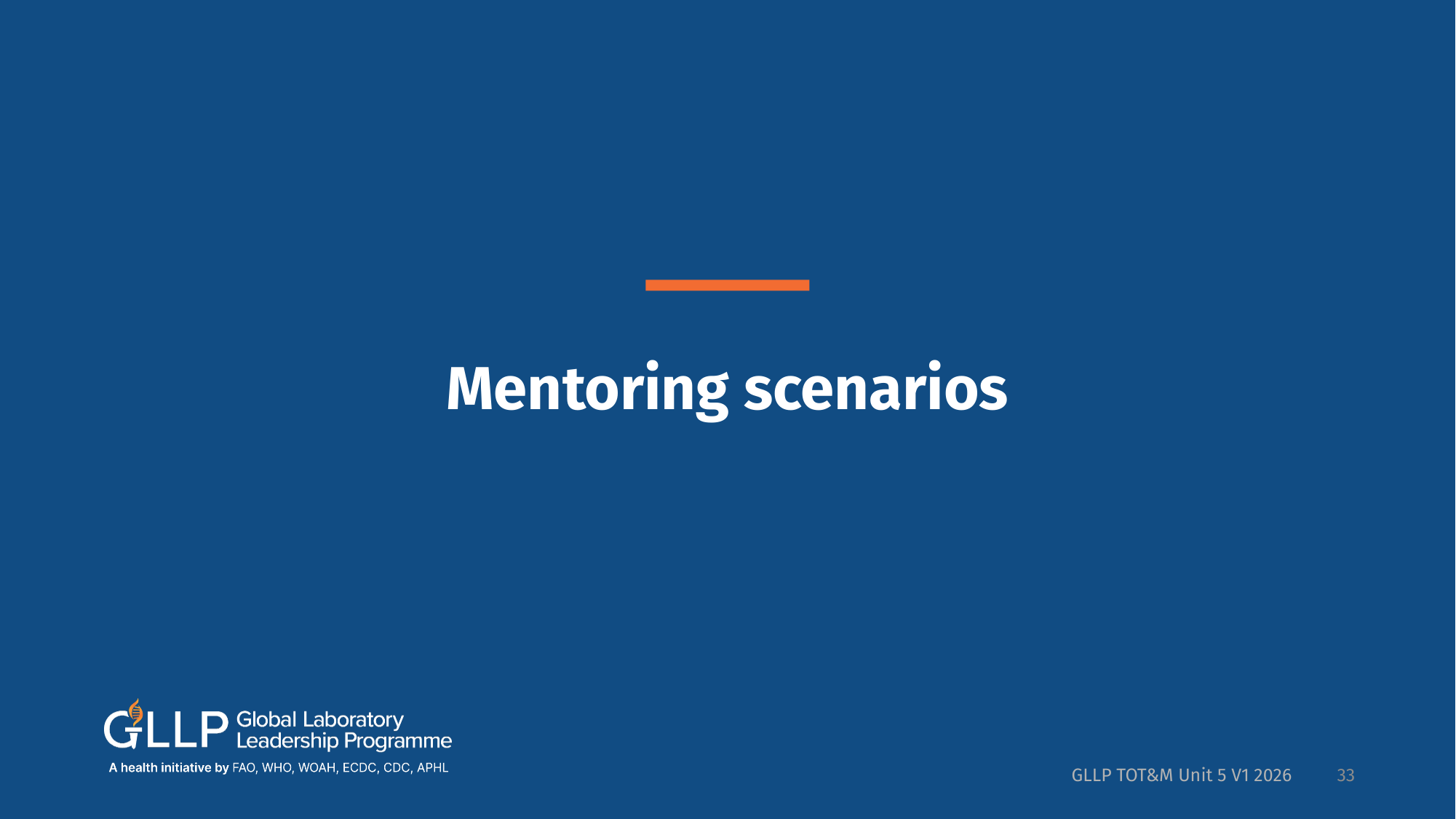

# Mentoring scenarios

GLLP TOT&M Unit 5 V1 2026
33